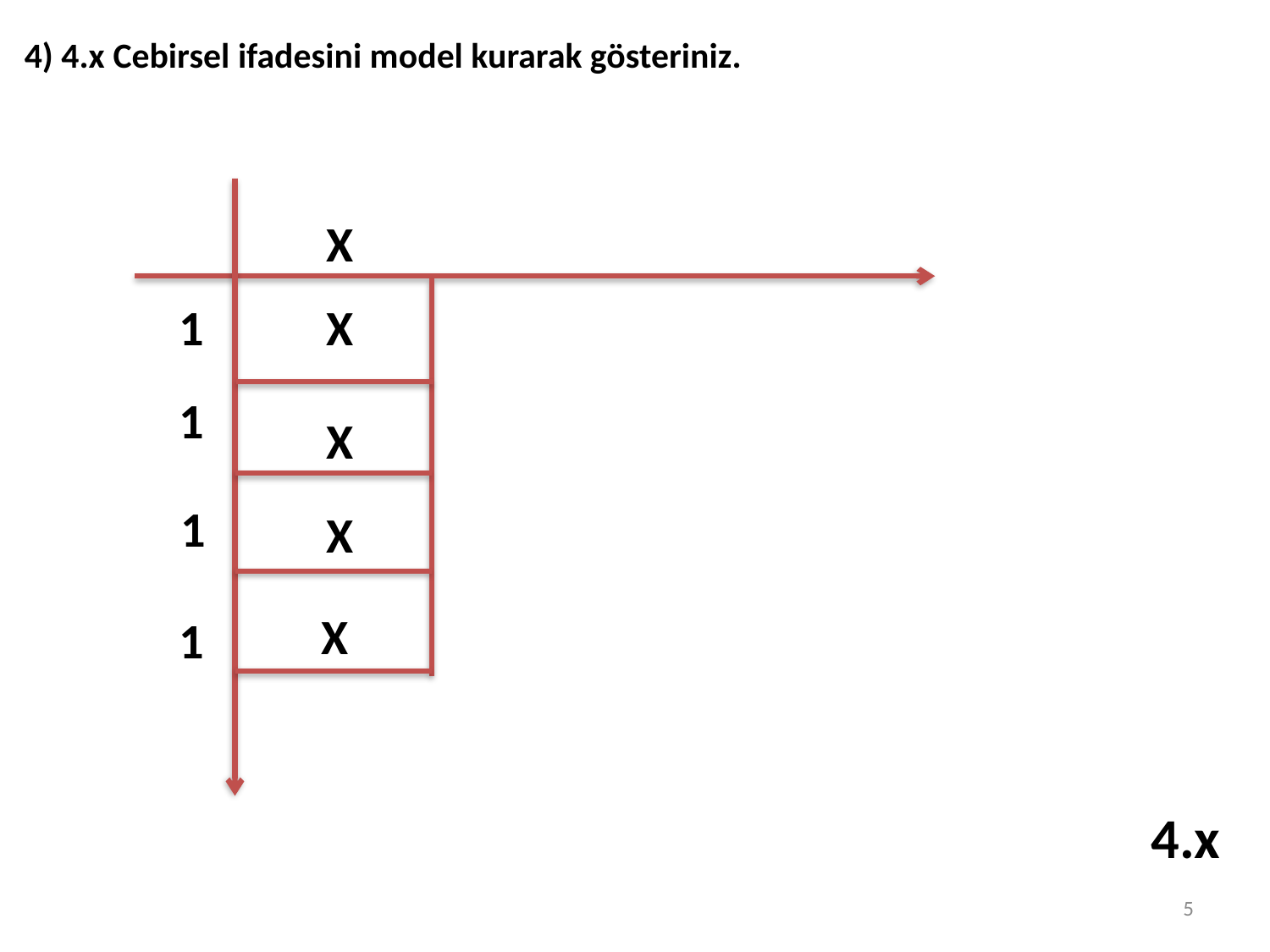

4) 4.x Cebirsel ifadesini model kurarak gösteriniz.
X
1
X
1
X
1
X
X
1
4.x
5